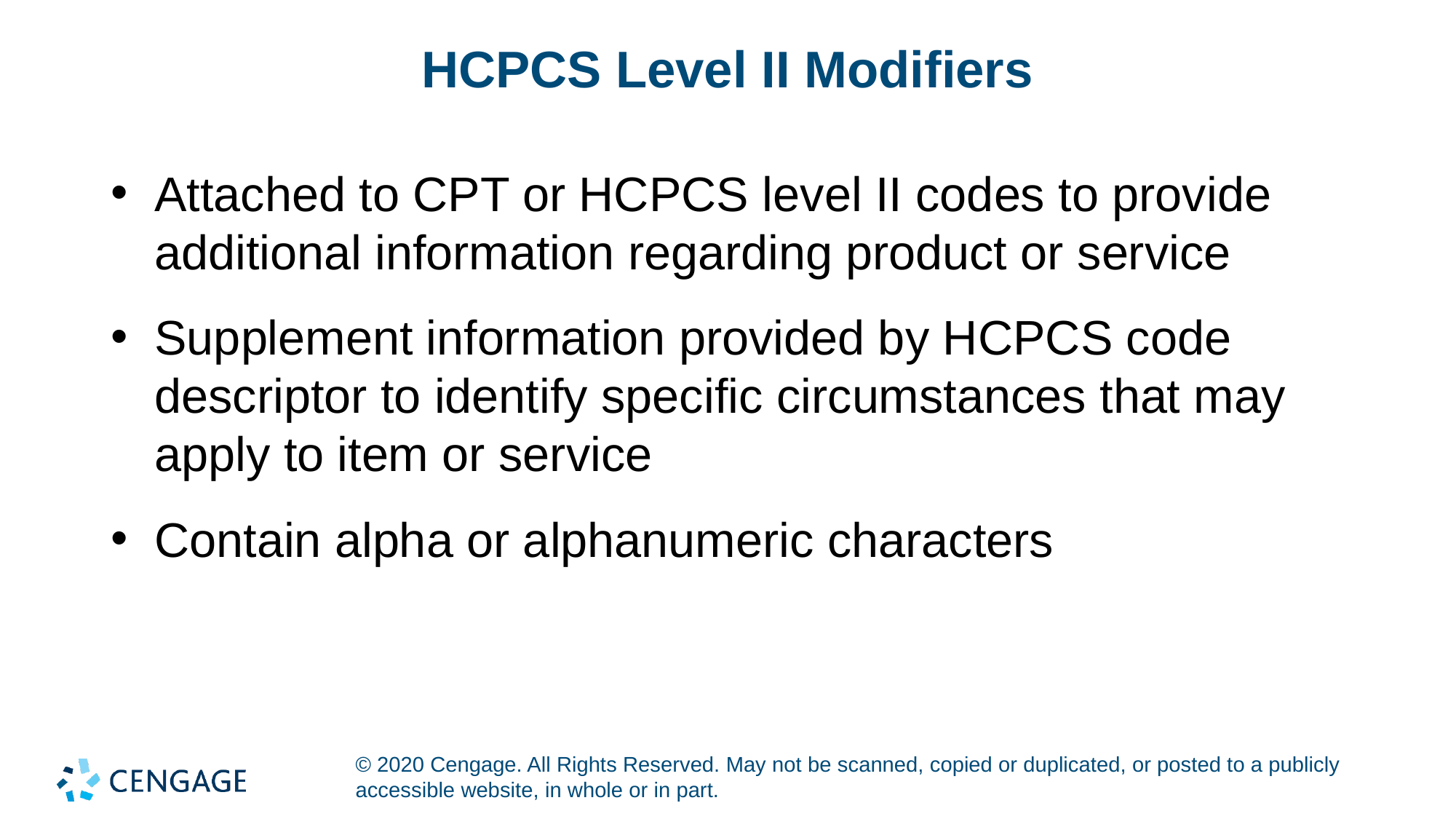

# HCPCS Level II Modifiers
Attached to CPT or HCPCS level II codes to provide additional information regarding product or service
Supplement information provided by HCPCS code descriptor to identify specific circumstances that may apply to item or service
Contain alpha or alphanumeric characters